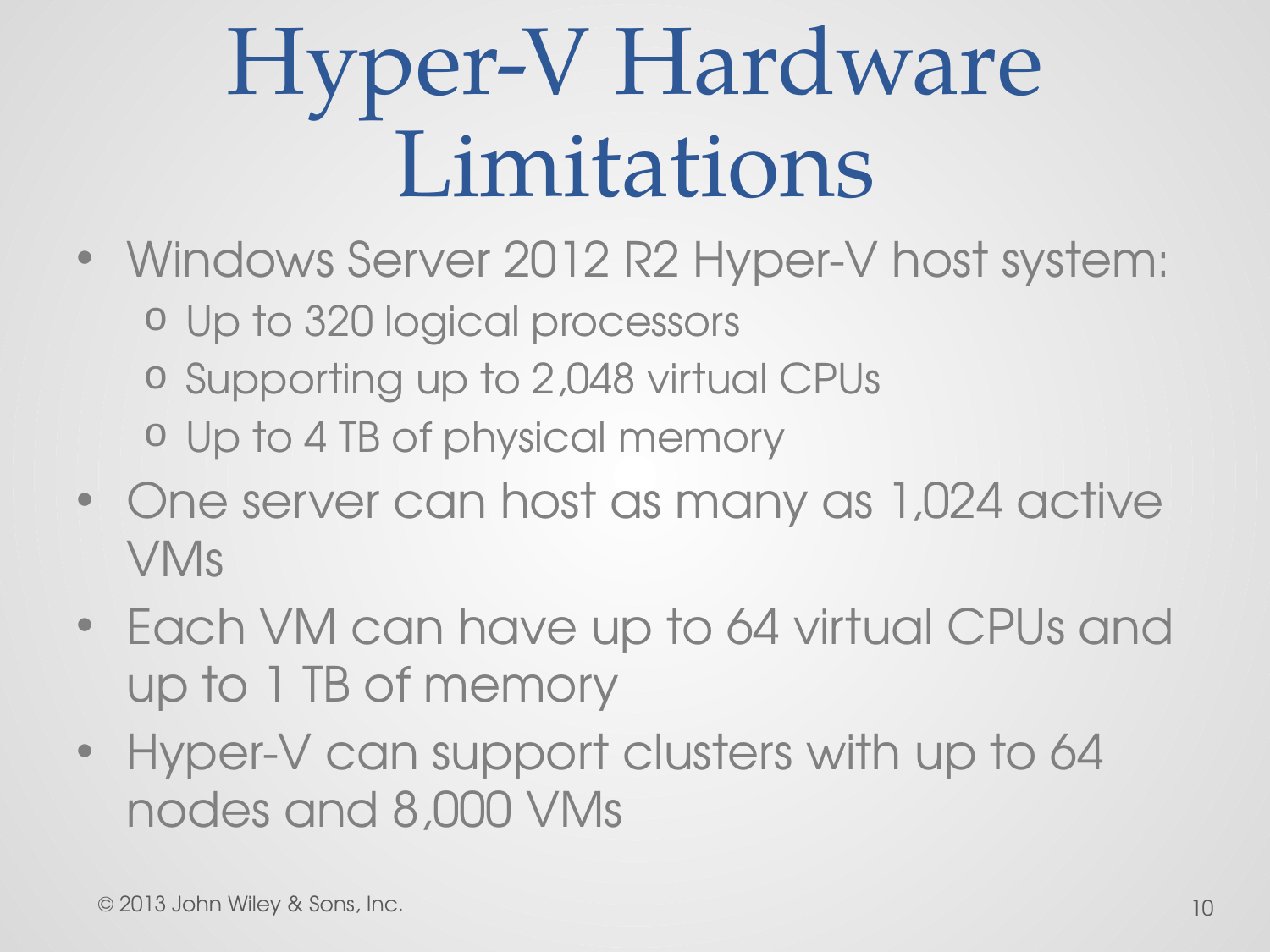

# Hyper-V Hardware Limitations
Windows Server 2012 R2 Hyper-V host system:
Up to 320 logical processors
Supporting up to 2,048 virtual CPUs
Up to 4 TB of physical memory
One server can host as many as 1,024 active VMs
Each VM can have up to 64 virtual CPUs and up to 1 TB of memory
Hyper-V can support clusters with up to 64 nodes and 8,000 VMs
© 2013 John Wiley & Sons, Inc.
10